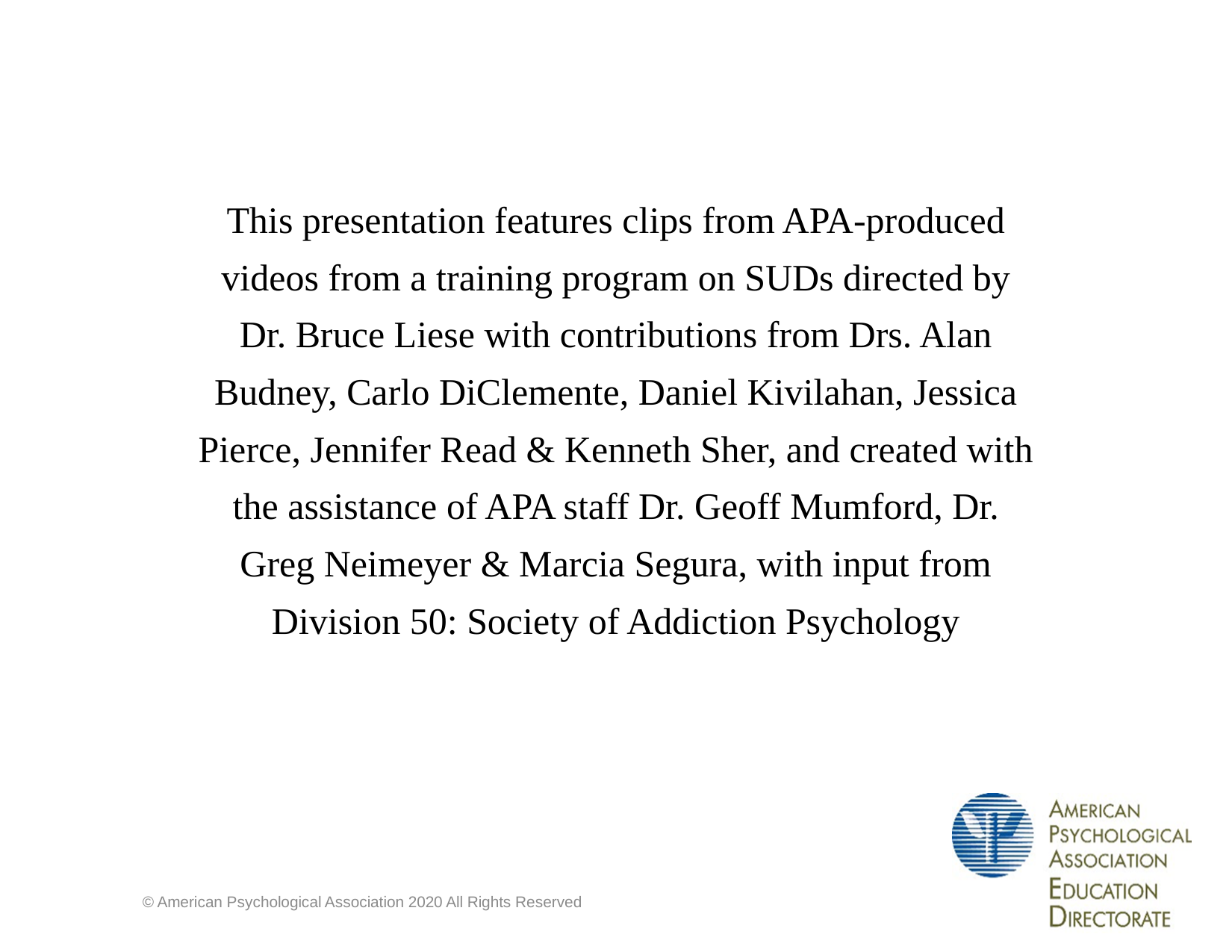

This presentation features clips from APA-produced videos from a training program on SUDs directed by Dr. Bruce Liese with contributions from Drs. Alan Budney, Carlo DiClemente, Daniel Kivilahan, Jessica Pierce, Jennifer Read & Kenneth Sher, and created with the assistance of APA staff Dr. Geoff Mumford, Dr. Greg Neimeyer & Marcia Segura, with input from Division 50: Society of Addiction Psychology
© American Psychological Association 2020 All Rights Reserved